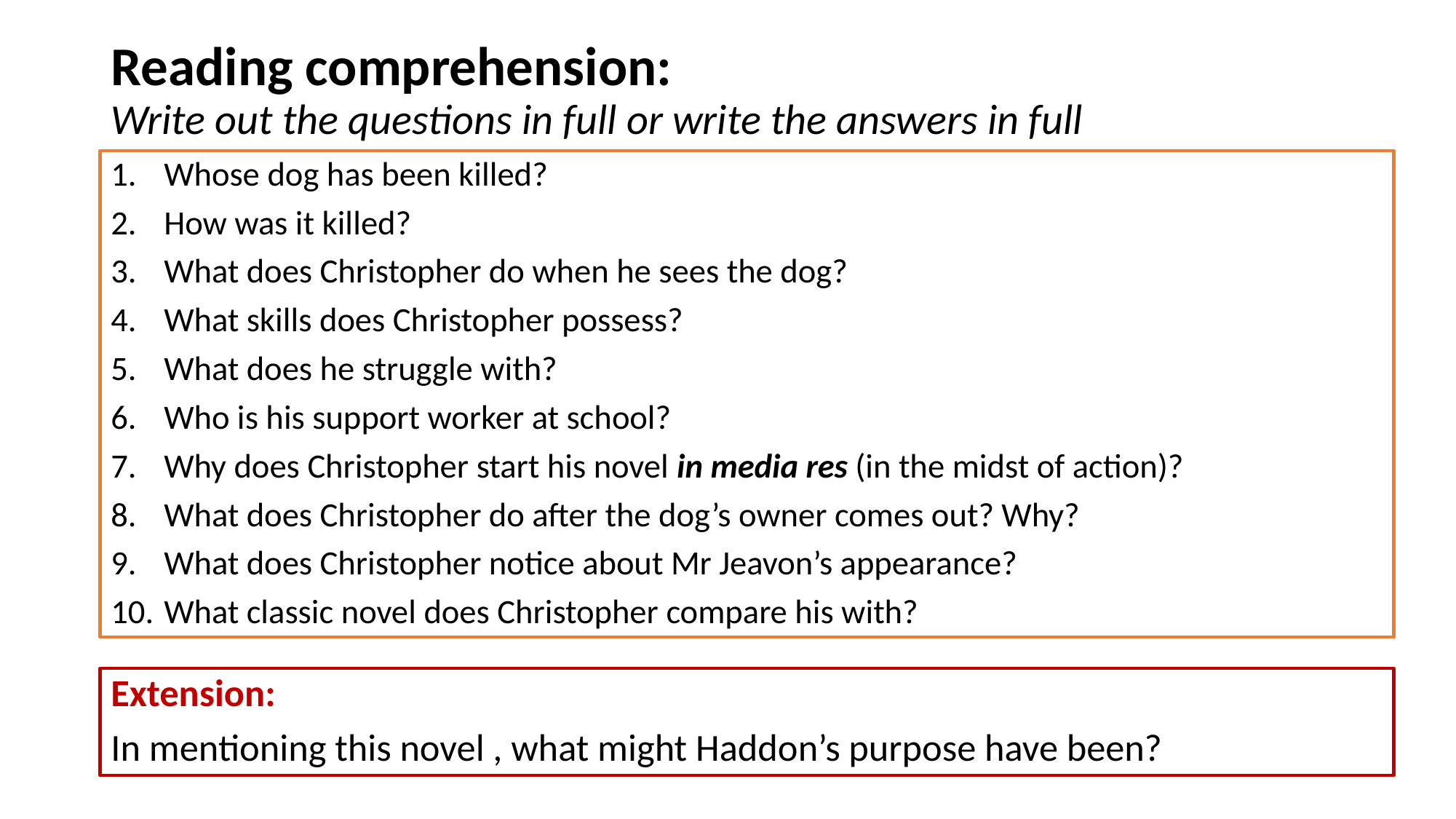

# Reading comprehension: Write out the questions in full or write the answers in full
Whose dog has been killed?
How was it killed?
What does Christopher do when he sees the dog?
What skills does Christopher possess?
What does he struggle with?
Who is his support worker at school?
Why does Christopher start his novel in media res (in the midst of action)?
What does Christopher do after the dog’s owner comes out? Why?
What does Christopher notice about Mr Jeavon’s appearance?
What classic novel does Christopher compare his with?
Extension:
In mentioning this novel , what might Haddon’s purpose have been?